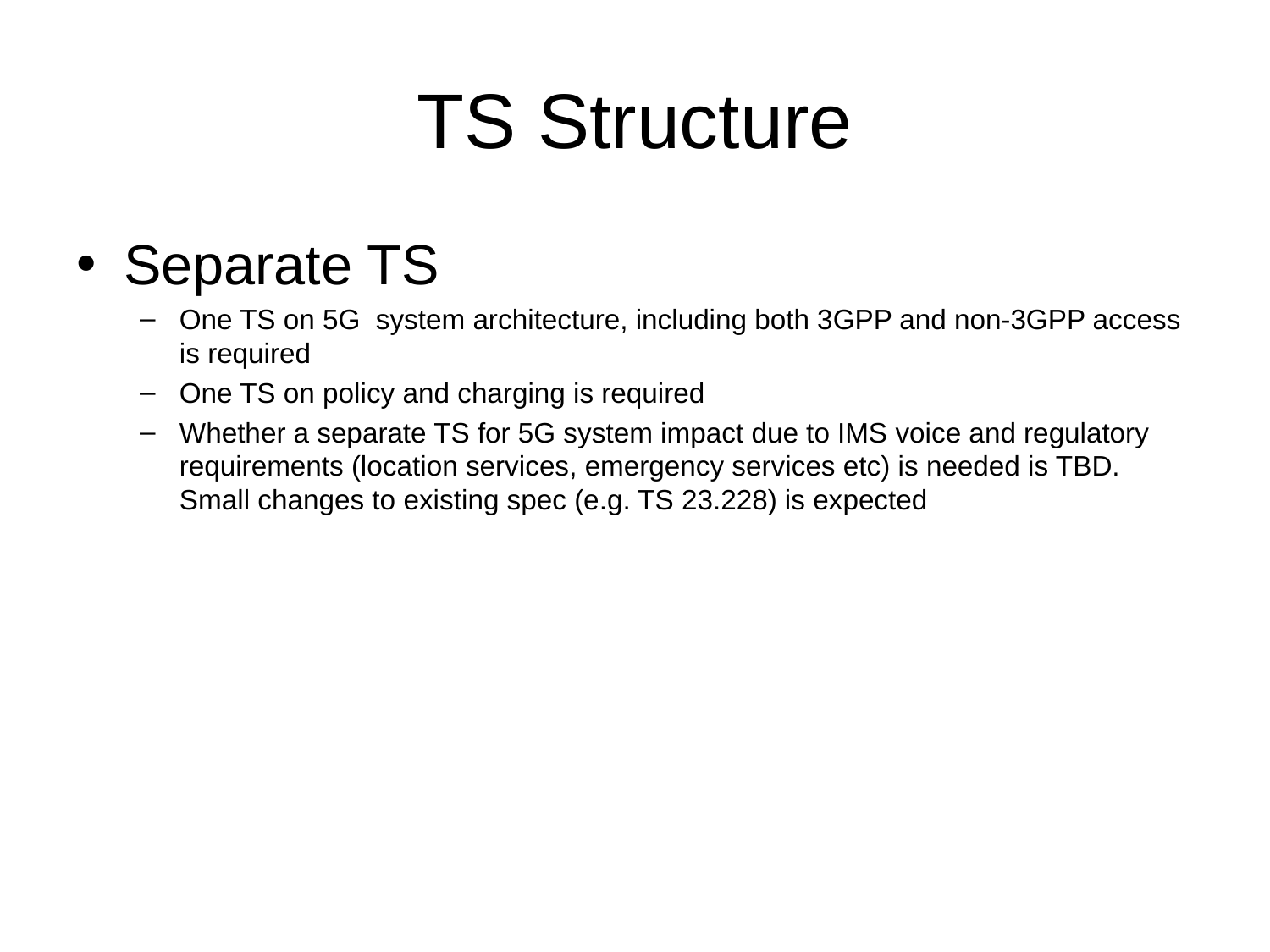

# TS Structure
Separate TS
One TS on 5G  system architecture, including both 3GPP and non-3GPP access is required
One TS on policy and charging is required
Whether a separate TS for 5G system impact due to IMS voice and regulatory requirements (location services, emergency services etc) is needed is TBD. Small changes to existing spec (e.g. TS 23.228) is expected